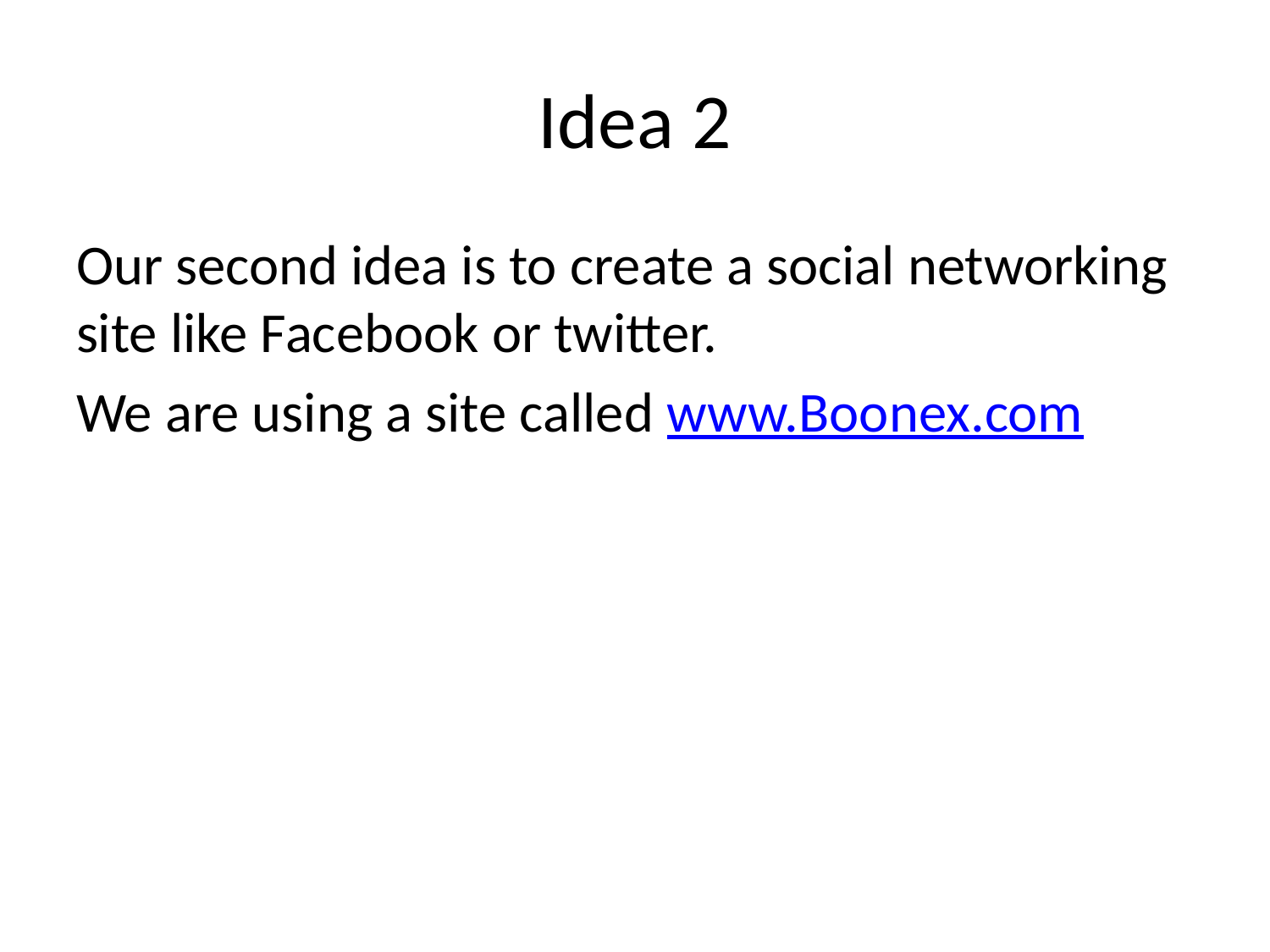

# Idea 2
Our second idea is to create a social networking site like Facebook or twitter.
We are using a site called www.Boonex.com